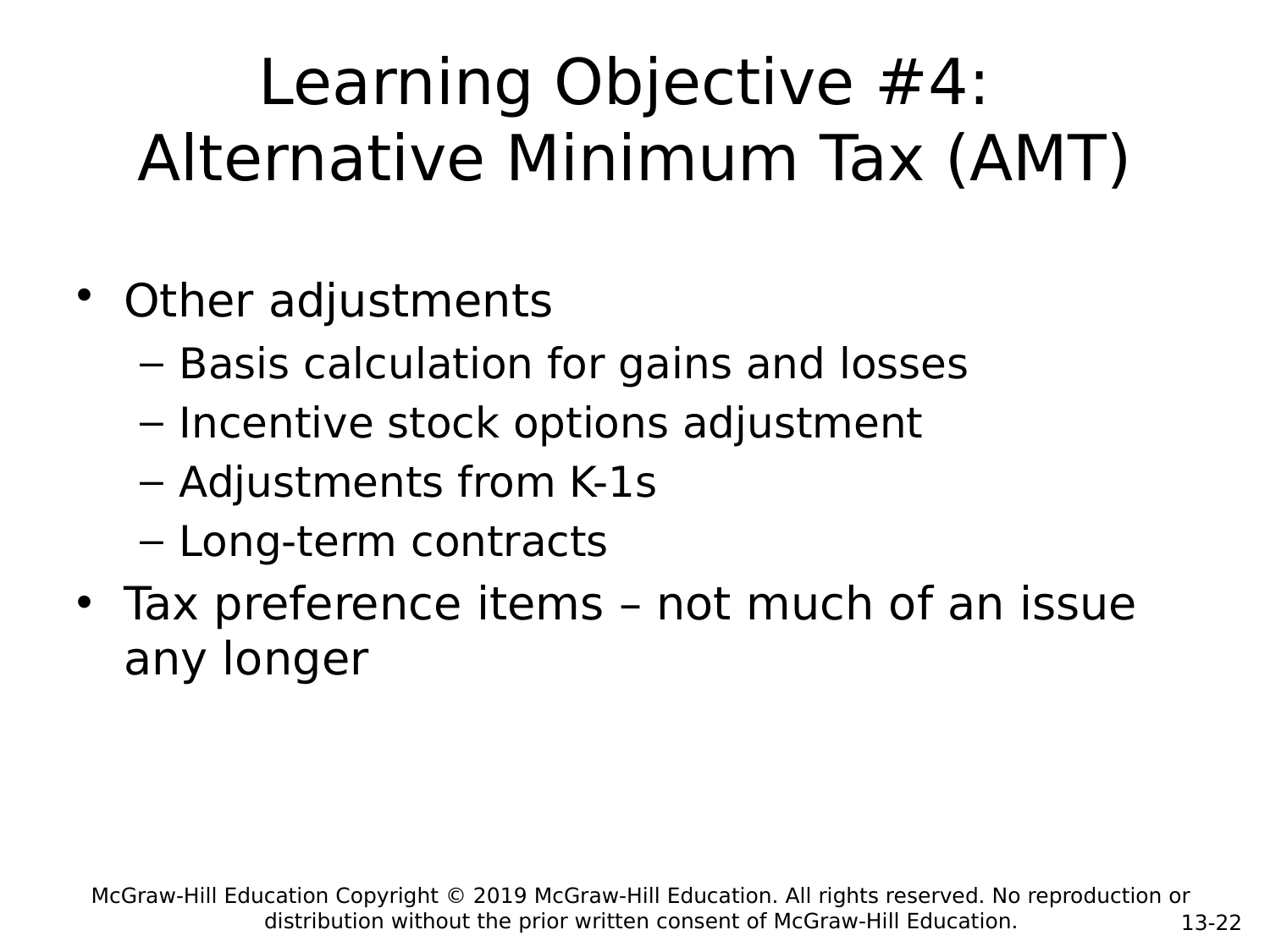

# Learning Objective #4: Alternative Minimum Tax (AMT)
Other adjustments
Basis calculation for gains and losses
Incentive stock options adjustment
Adjustments from K-1s
Long-term contracts
Tax preference items – not much of an issue any longer
McGraw-Hill Education Copyright © 2019 McGraw-Hill Education. All rights reserved. No reproduction or distribution without the prior written consent of McGraw-Hill Education.
13-22